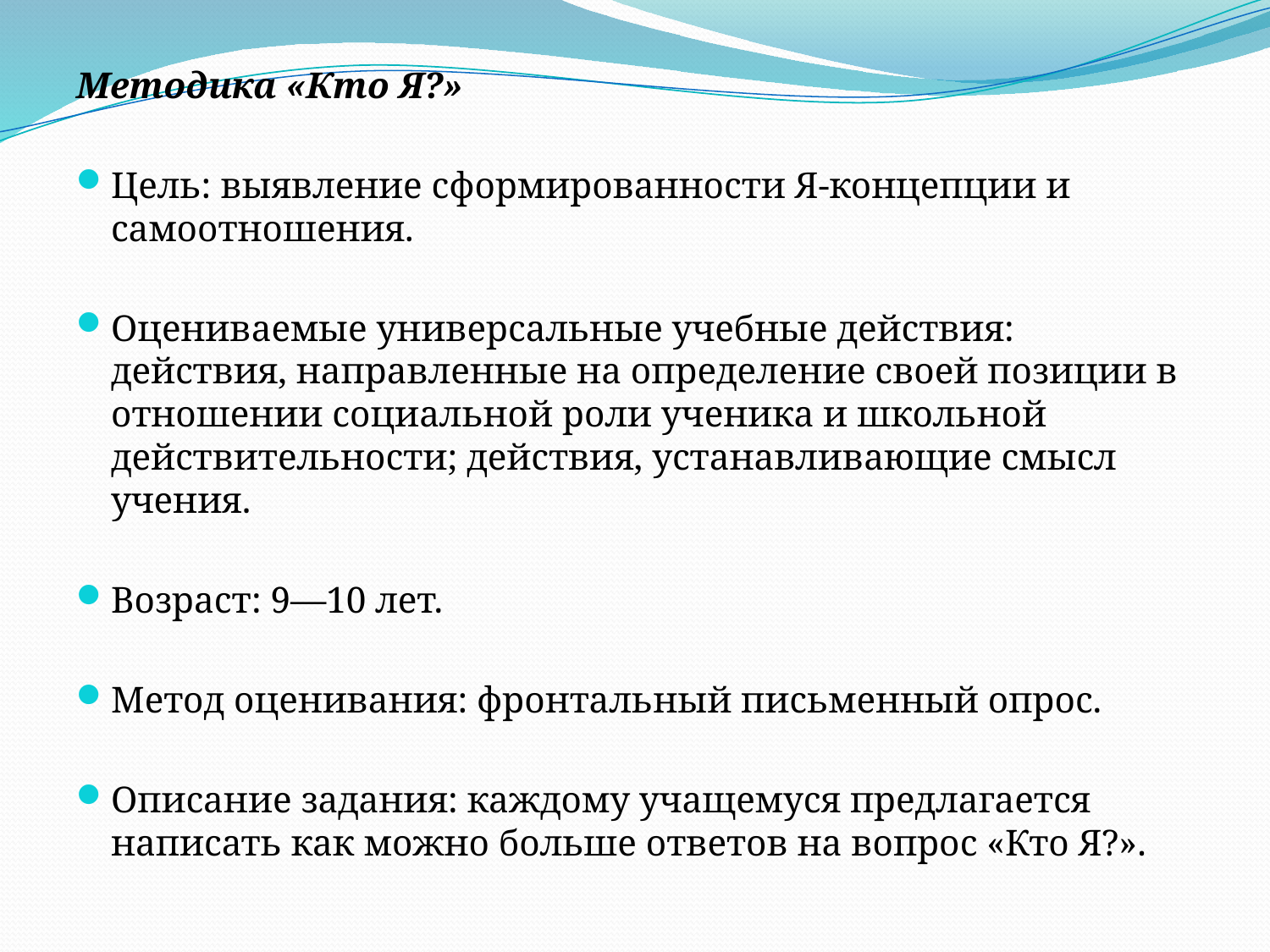

Методика «Кто Я?»

Цель: выявление сформированности Я-концепции и самоотношения.

Оцениваемые универсальные учебные действия: действия, направленные на определение своей позиции в отношении социальной роли ученика и школьной действительности; действия, устанавливающие смысл учения.

Возраст: 9—10 лет.

Метод оценивания: фронтальный письменный опрос.

Описание задания: каждому учащемуся предлагается написать как можно больше ответов на вопрос «Кто Я?».